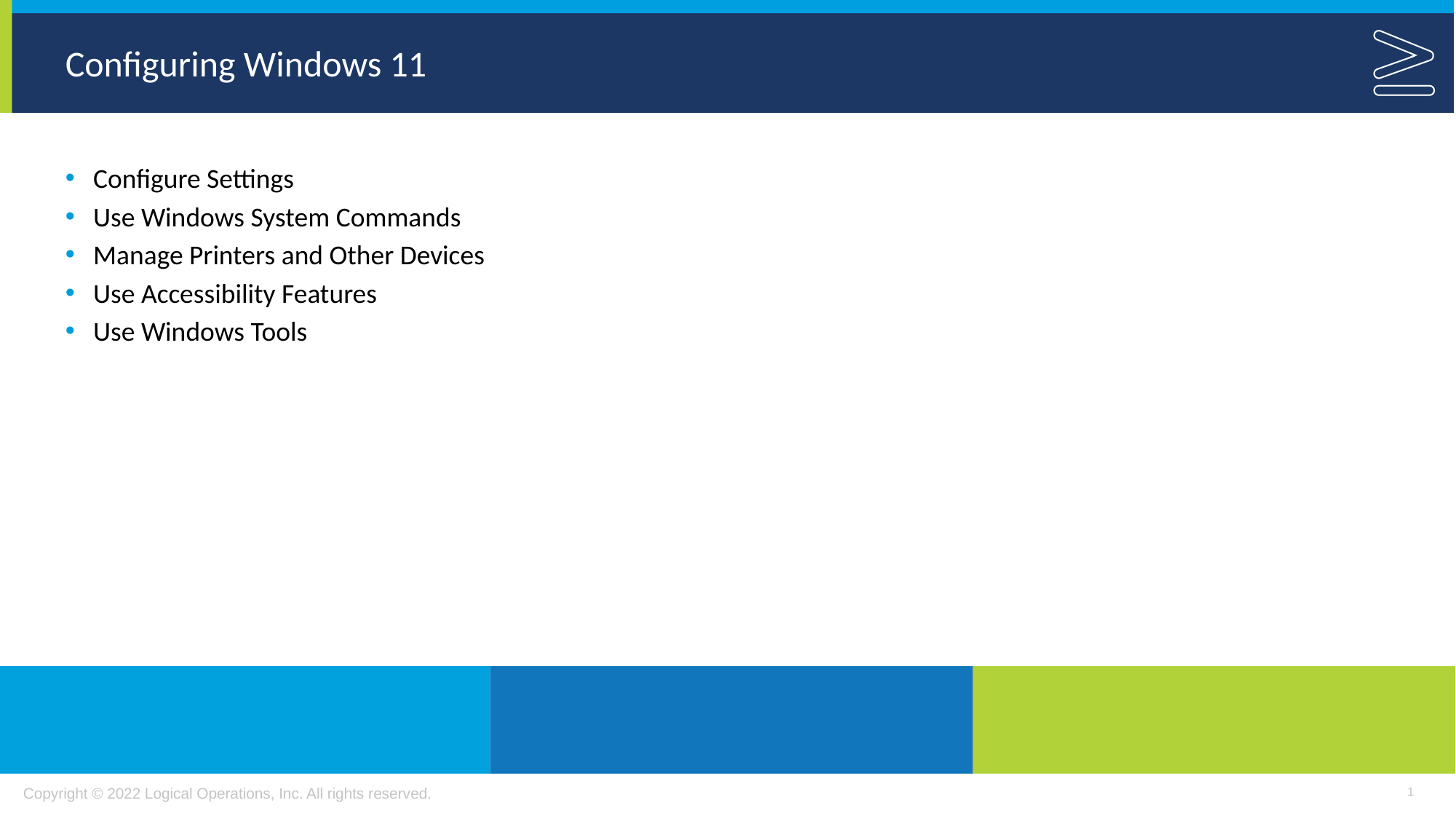

# Configuring Windows 11
Configure Settings
Use Windows System Commands
Manage Printers and Other Devices
Use Accessibility Features
Use Windows Tools
1